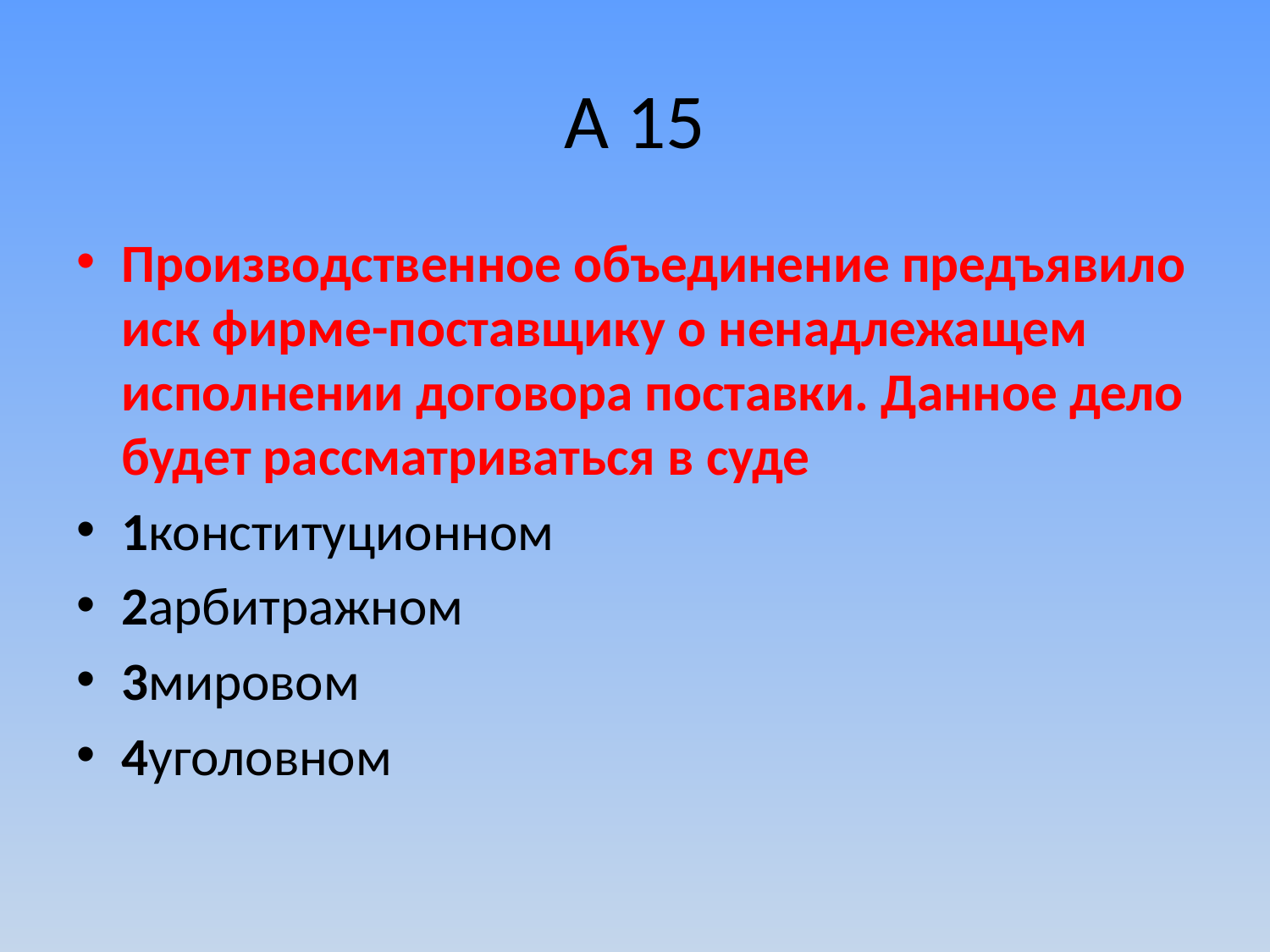

# А 15
Производственное объединение предъявило иск фирме-поставщику о ненадлежащем исполнении договора поставки. Данное дело будет рассматриваться в суде
1конституционном
2арбитражном
3мировом
4уголовном